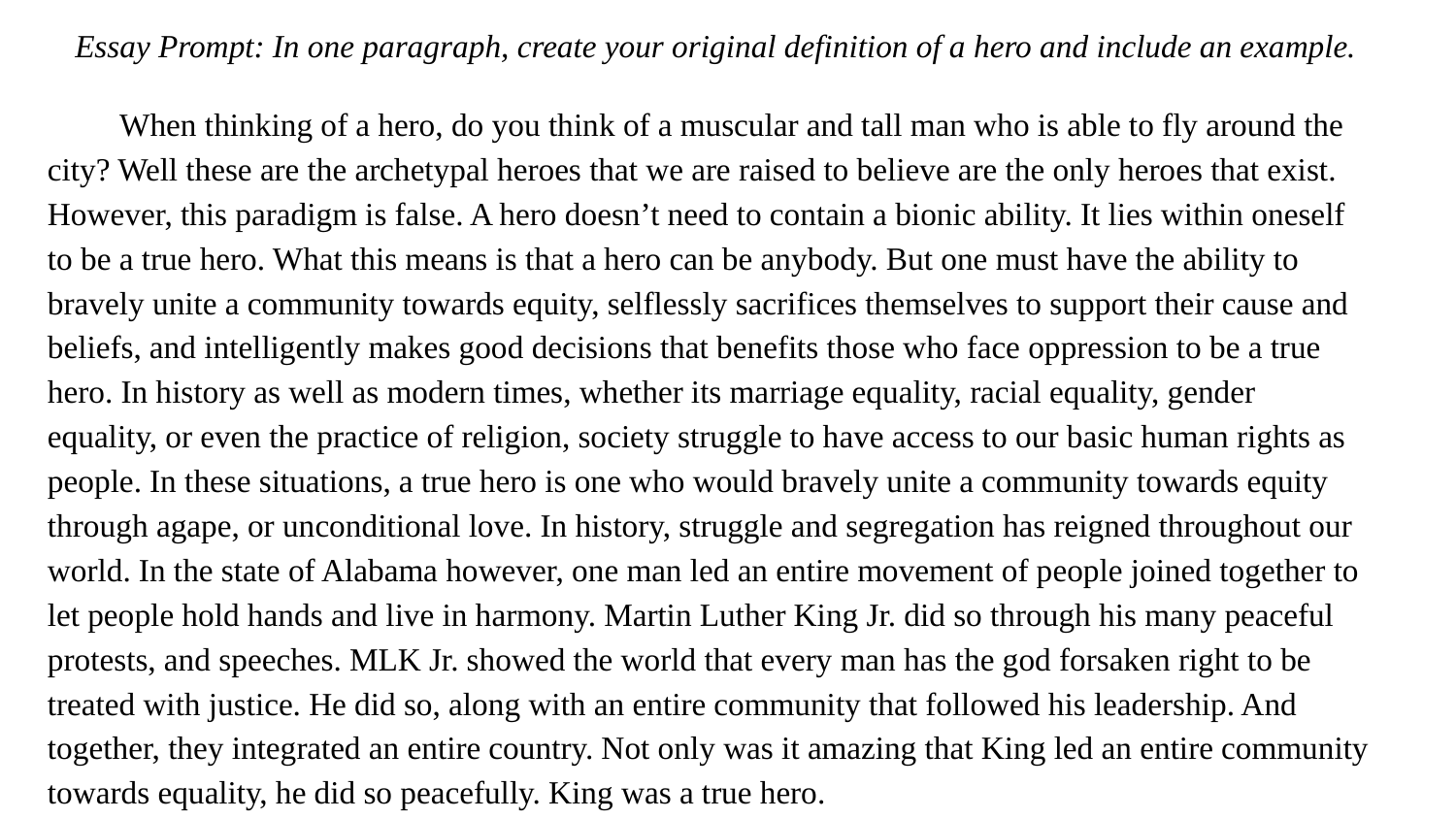

Essay Prompt: In one paragraph, create your original definition of a hero and include an example.
         When thinking of a hero, do you think of a muscular and tall man who is able to fly around the city? Well these are the archetypal heroes that we are raised to believe are the only heroes that exist. However, this paradigm is false. A hero doesn’t need to contain a bionic ability. It lies within oneself to be a true hero. What this means is that a hero can be anybody. But one must have the ability to bravely unite a community towards equity, selflessly sacrifices themselves to support their cause and beliefs, and intelligently makes good decisions that benefits those who face oppression to be a true hero. In history as well as modern times, whether its marriage equality, racial equality, gender equality, or even the practice of religion, society struggle to have access to our basic human rights as people. In these situations, a true hero is one who would bravely unite a community towards equity through agape, or unconditional love. In history, struggle and segregation has reigned throughout our world. In the state of Alabama however, one man led an entire movement of people joined together to let people hold hands and live in harmony. Martin Luther King Jr. did so through his many peaceful protests, and speeches. MLK Jr. showed the world that every man has the god forsaken right to be treated with justice. He did so, along with an entire community that followed his leadership. And together, they integrated an entire country. Not only was it amazing that King led an entire community towards equality, he did so peacefully. King was a true hero.